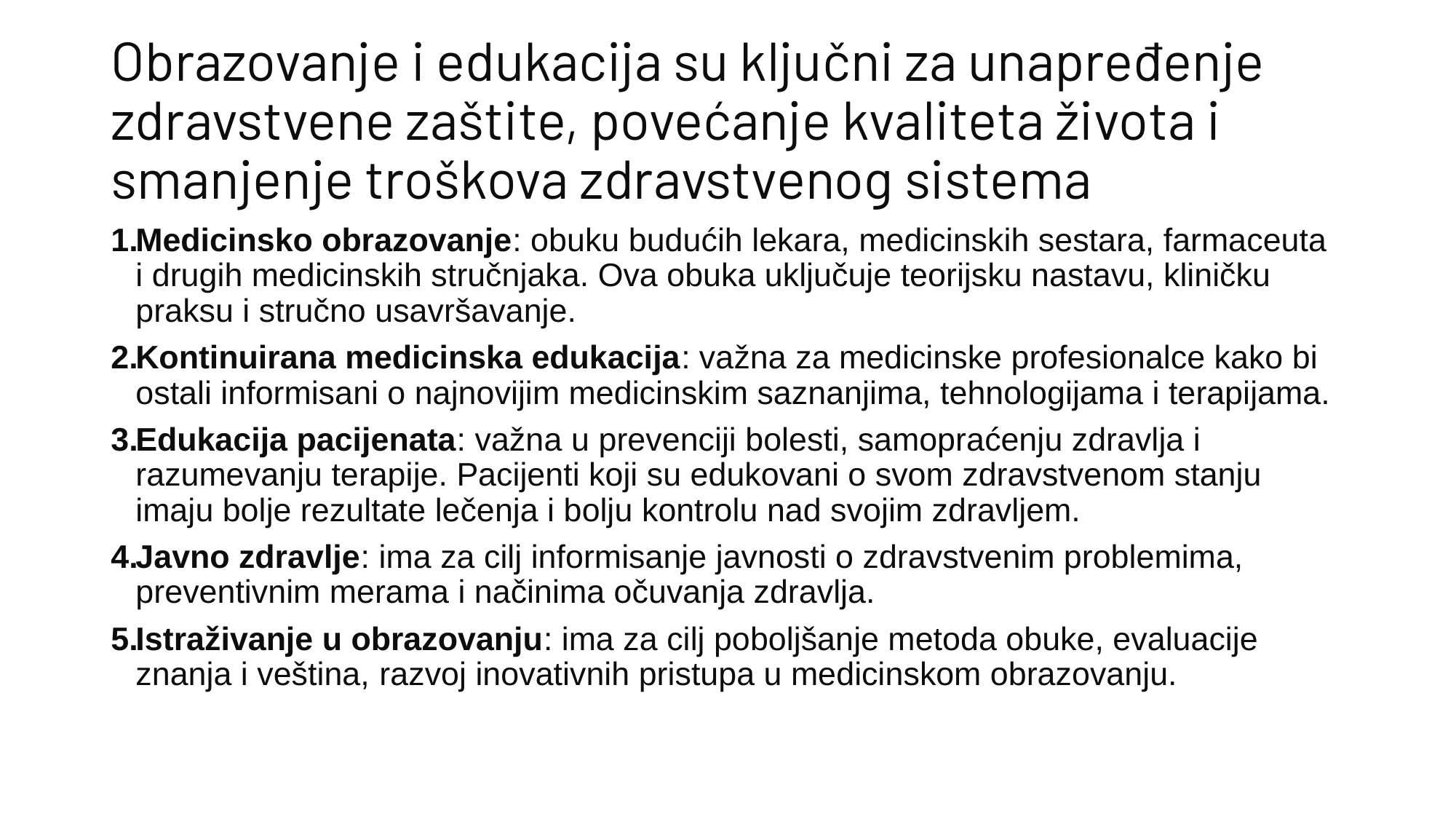

# Obrazovanje i edukacija su ključni za unapređenje zdravstvene zaštite, povećanje kvaliteta života i smanjenje troškova zdravstvenog sistema
Medicinsko obrazovanje: obuku budućih lekara, medicinskih sestara, farmaceuta i drugih medicinskih stručnjaka. Ova obuka uključuje teorijsku nastavu, kliničku praksu i stručno usavršavanje.
Kontinuirana medicinska edukacija: važna za medicinske profesionalce kako bi ostali informisani o najnovijim medicinskim saznanjima, tehnologijama i terapijama.
Edukacija pacijenata: važna u prevenciji bolesti, samopraćenju zdravlja i razumevanju terapije. Pacijenti koji su edukovani o svom zdravstvenom stanju imaju bolje rezultate lečenja i bolju kontrolu nad svojim zdravljem.
Javno zdravlje: ima za cilj informisanje javnosti o zdravstvenim problemima, preventivnim merama i načinima očuvanja zdravlja.
Istraživanje u obrazovanju: ima za cilj poboljšanje metoda obuke, evaluacije znanja i veština, razvoj inovativnih pristupa u medicinskom obrazovanju.